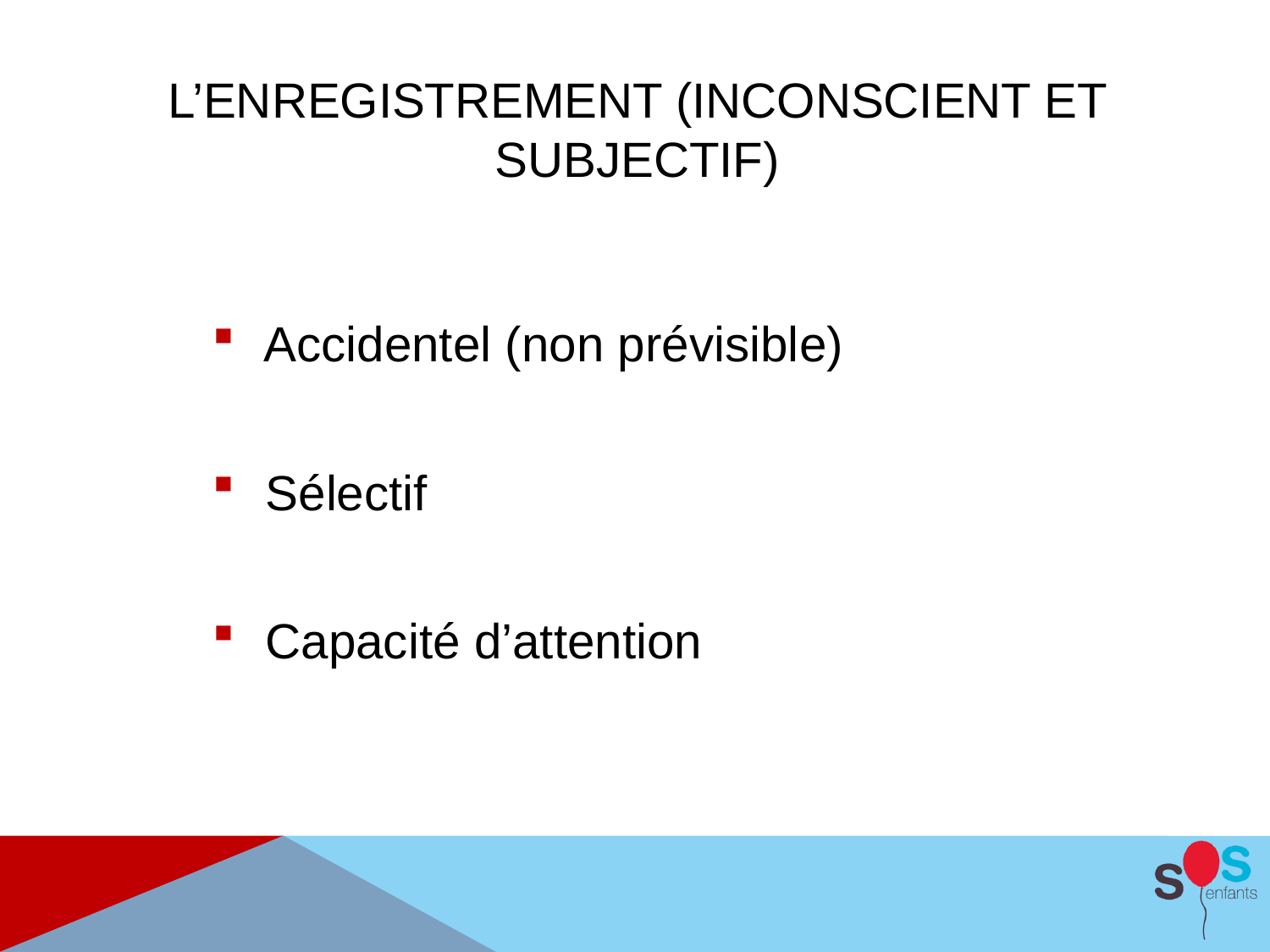

L’enregistrement (inconscient et subjectif)
 Accidentel (non prévisible)

 Sélectif

 Capacité d’attention